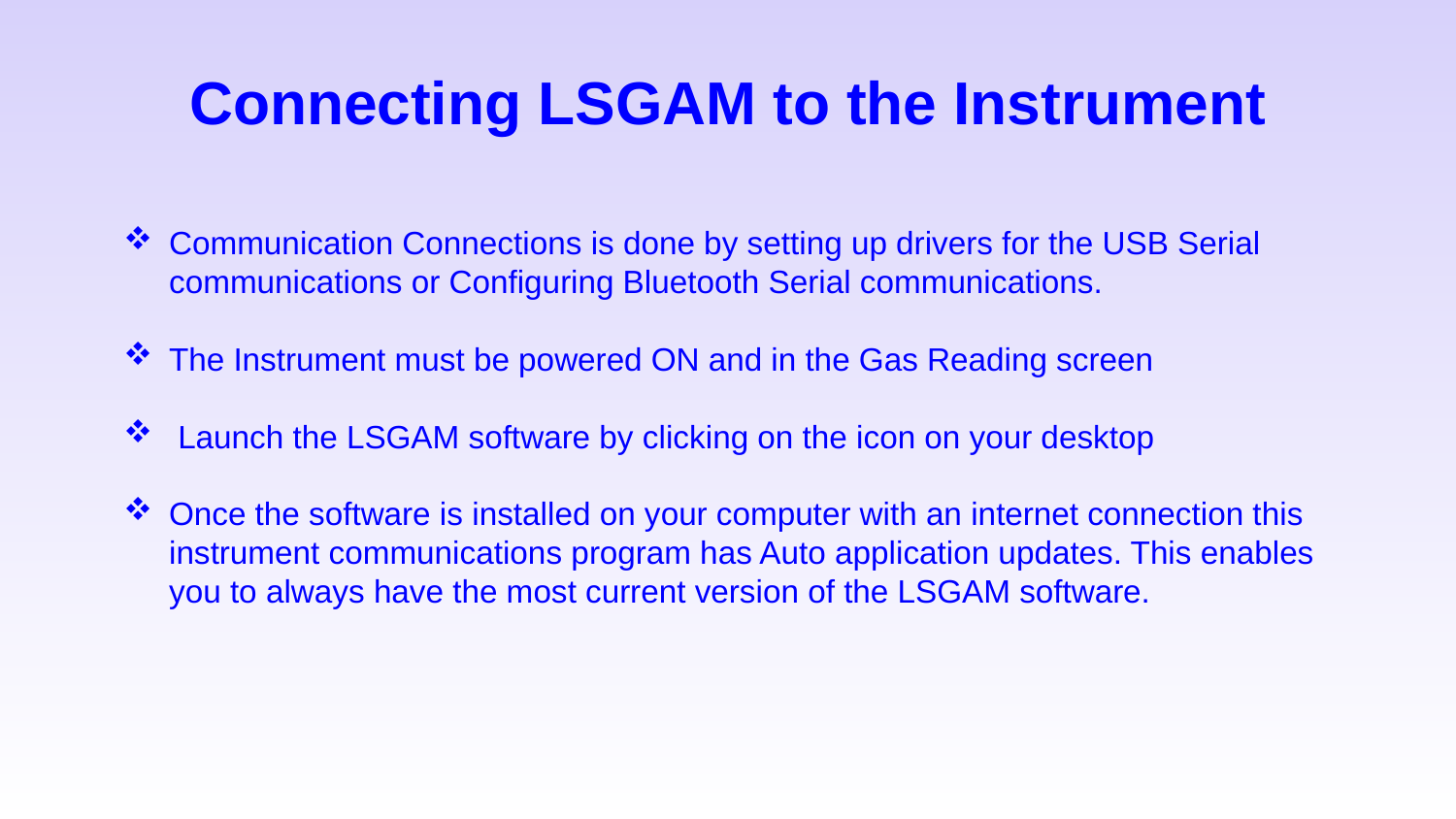

# Connecting LSGAM to the Instrument

Communication Connections is done by setting up drivers for the USB Serial communications or Configuring Bluetooth Serial communications.

The Instrument must be powered ON and in the Gas Reading screen

 Launch the LSGAM software by clicking on the icon on your desktop

Once the software is installed on your computer with an internet connection this instrument communications program has Auto application updates. This enables you to always have the most current version of the LSGAM software.